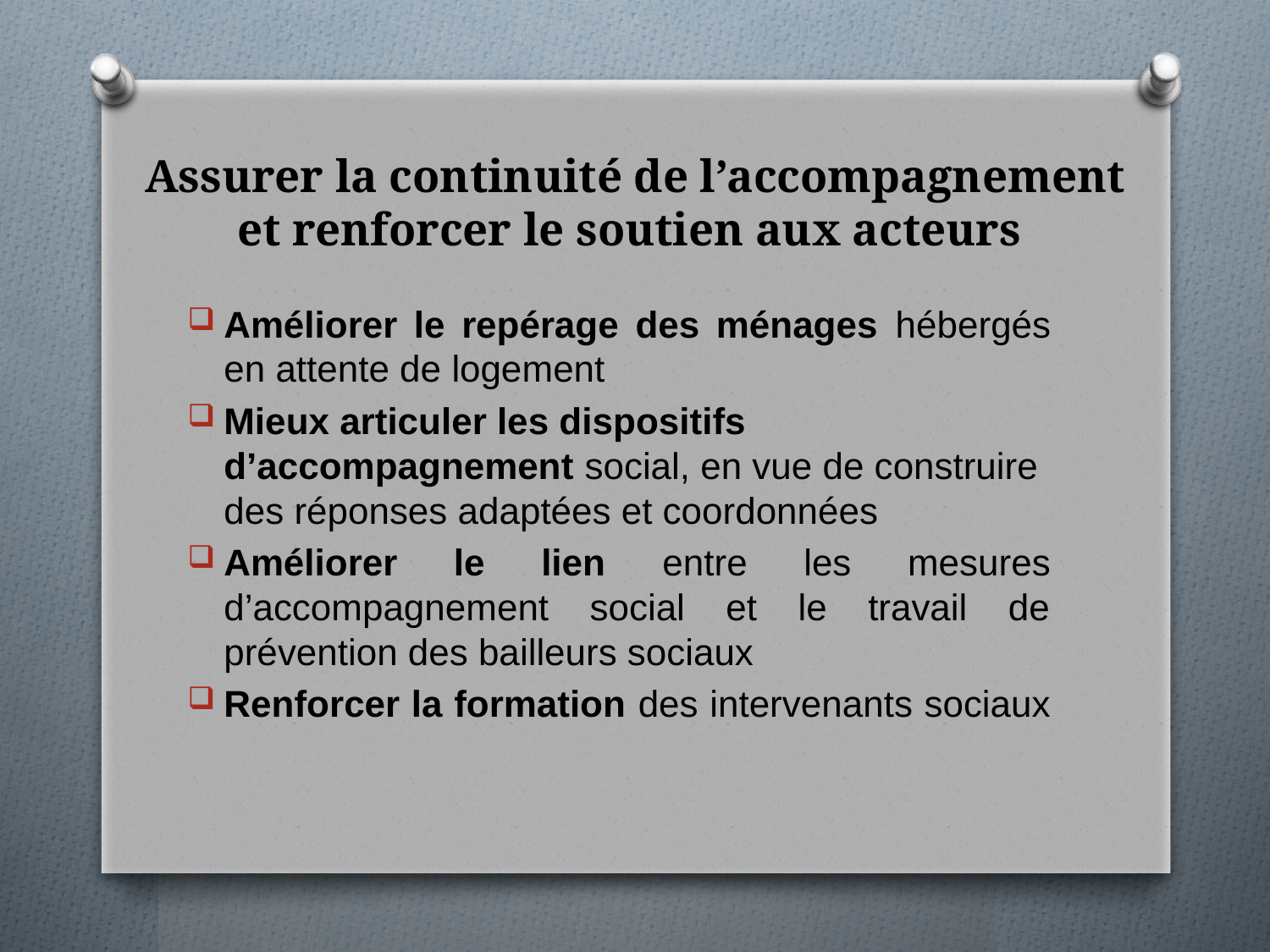

# Assurer la continuité de l’accompagnement et renforcer le soutien aux acteurs
Améliorer le repérage des ménages hébergés en attente de logement
Mieux articuler les dispositifs d’accompagnement social, en vue de construire des réponses adaptées et coordonnées
Améliorer le lien entre les mesures d’accompagnement social et le travail de prévention des bailleurs sociaux
Renforcer la formation des intervenants sociaux